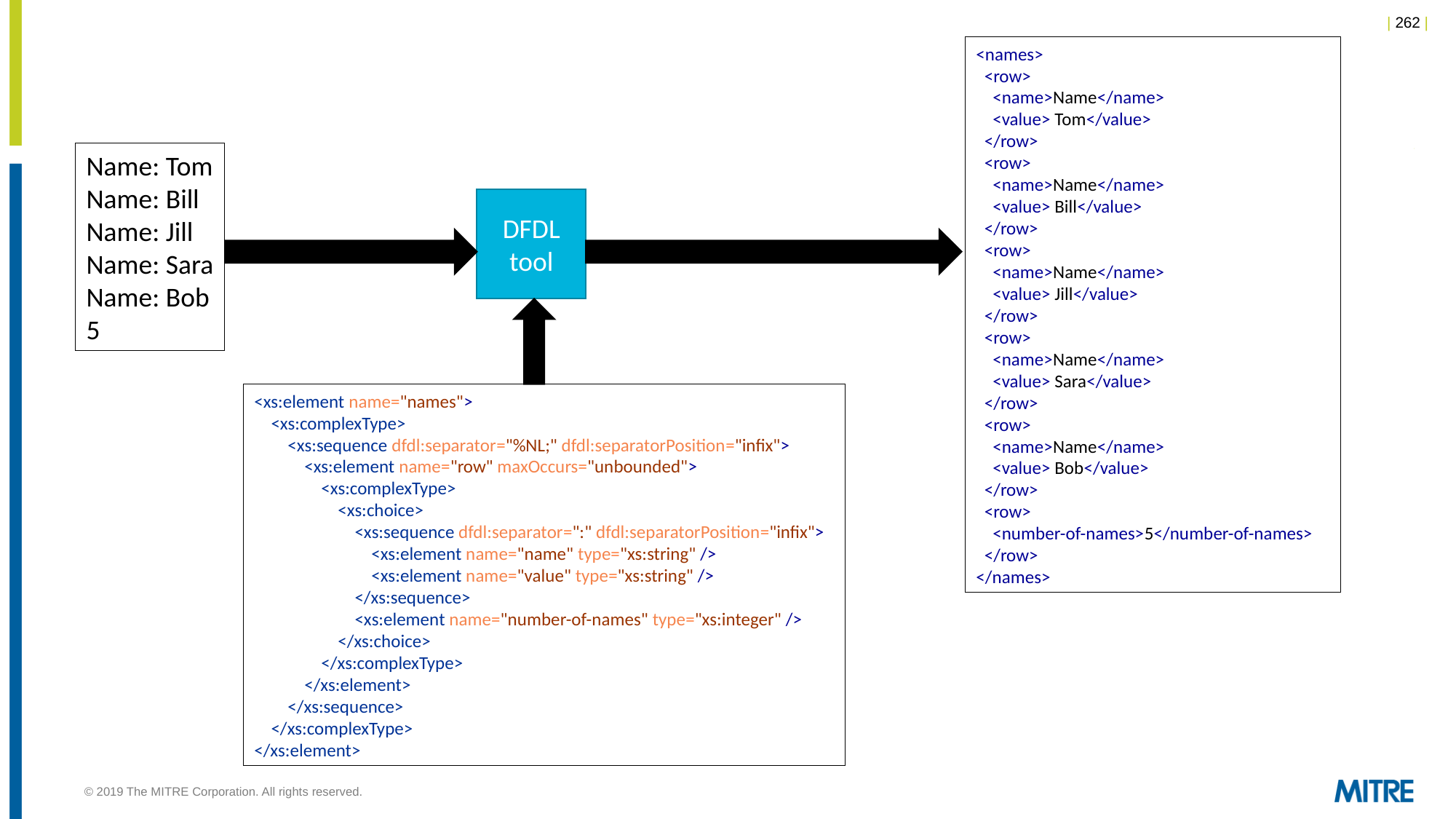

<names>
  <row>
    <name>Name</name>
    <value> Tom</value>
  </row>
  <row>
    <name>Name</name>
    <value> Bill</value>
  </row>
  <row>
    <name>Name</name>
    <value> Jill</value>
  </row>
  <row>
    <name>Name</name>
    <value> Sara</value>
  </row>
  <row>
    <name>Name</name>
    <value> Bob</value>
  </row>
  <row>
    <number-of-names>5</number-of-names>
  </row>
</names>
Name: Tom
Name: Bill
Name: Jill
Name: Sara
Name: Bob
5
DFDL
tool

<xs:element name="names">
    <xs:complexType>
        <xs:sequence dfdl:separator="%NL;" dfdl:separatorPosition="infix">
            <xs:element name="row" maxOccurs="unbounded">
                <xs:complexType>
                    <xs:choice>
                        <xs:sequence dfdl:separator=":" dfdl:separatorPosition="infix">
                            <xs:element name="name" type="xs:string" />
                            <xs:element name="value" type="xs:string" />
                        </xs:sequence>
                        <xs:element name="number-of-names" type="xs:integer" />
                    </xs:choice>
                </xs:complexType>
            </xs:element>
        </xs:sequence>
    </xs:complexType>
</xs:element>
© 2019 The MITRE Corporation. All rights reserved.